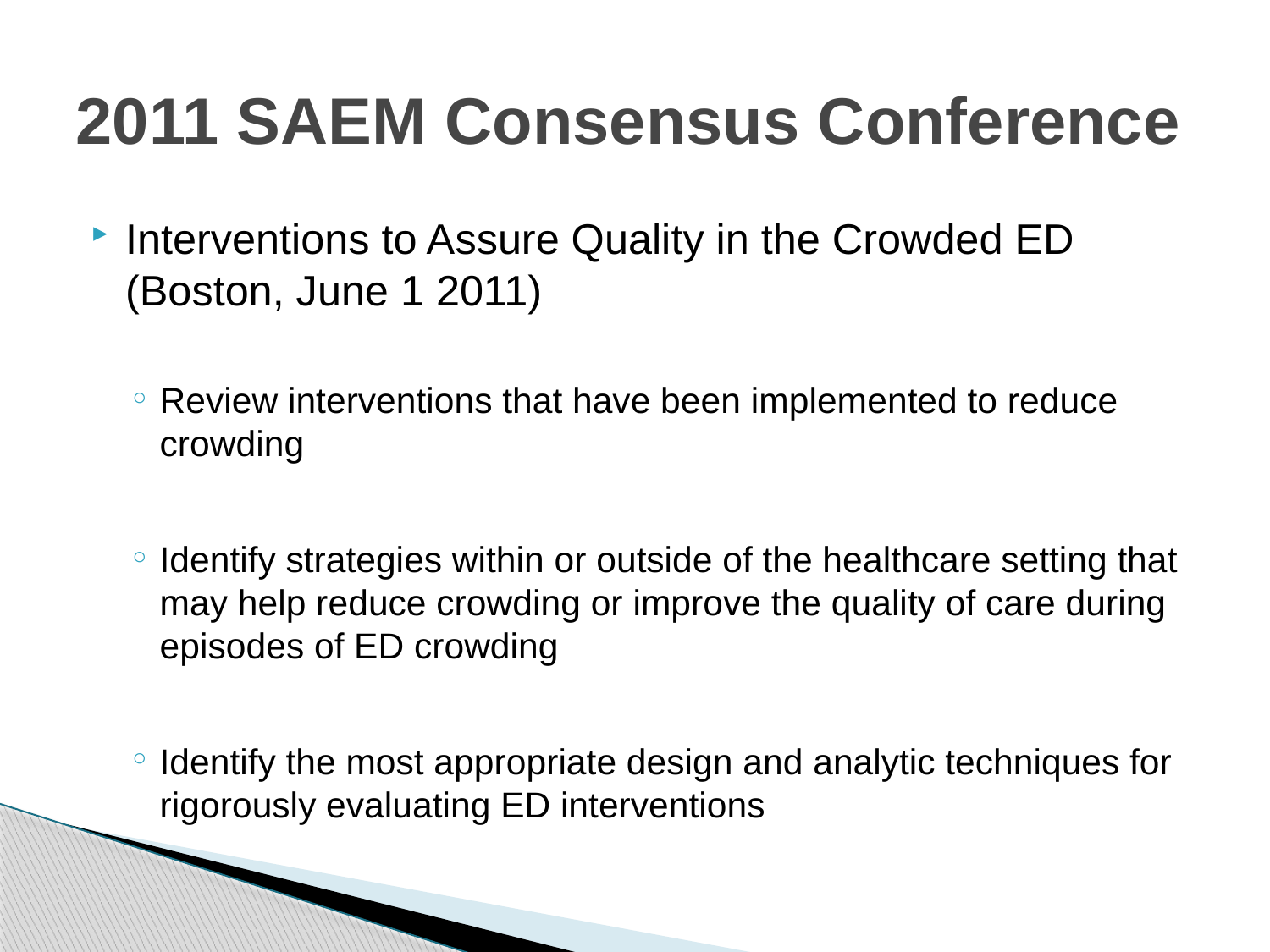

# 2011 SAEM Consensus Conference
Interventions to Assure Quality in the Crowded ED (Boston, June 1 2011)

Review interventions that have been implemented to reduce crowding

Identify strategies within or outside of the healthcare setting that may help reduce crowding or improve the quality of care during episodes of ED crowding

Identify the most appropriate design and analytic techniques for rigorously evaluating ED interventions